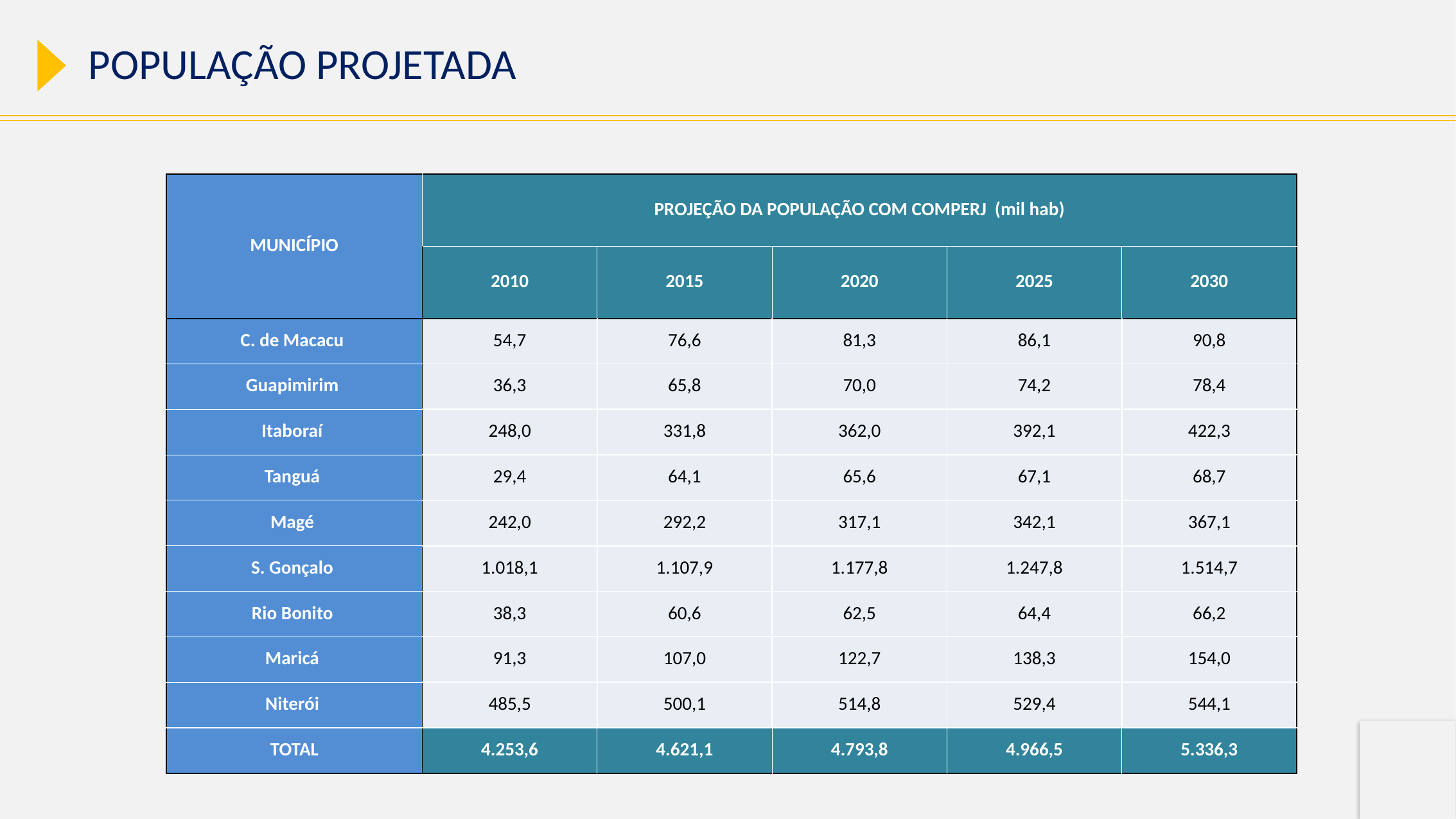

POPULAÇÃO PROJETADA

| MUNICÍPIO | PROJEÇÃO DA POPULAÇÃO COM COMPERJ (mil hab) |  |  |  |  |
| --- | --- | --- | --- | --- | --- |
|  | 2010 | 2015 | 2020 | 2025 | 2030 |
| C. de Macacu | 54,7 | 76,6 | 81,3 | 86,1 | 90,8 |
| Guapimirim | 36,3 | 65,8 | 70,0 | 74,2 | 78,4 |
| Itaboraí | 248,0 | 331,8 | 362,0 | 392,1 | 422,3 |
| Tanguá | 29,4 | 64,1 | 65,6 | 67,1 | 68,7 |
| Magé | 242,0 | 292,2 | 317,1 | 342,1 | 367,1 |
| S. Gonçalo | 1.018,1 | 1.107,9 | 1.177,8 | 1.247,8 | 1.514,7 |
| Rio Bonito | 38,3 | 60,6 | 62,5 | 64,4 | 66,2 |
| Maricá | 91,3 | 107,0 | 122,7 | 138,3 | 154,0 |
| Niterói | 485,5 | 500,1 | 514,8 | 529,4 | 544,1 |
| TOTAL | 4.253,6 | 4.621,1 | 4.793,8 | 4.966,5 | 5.336,3 |